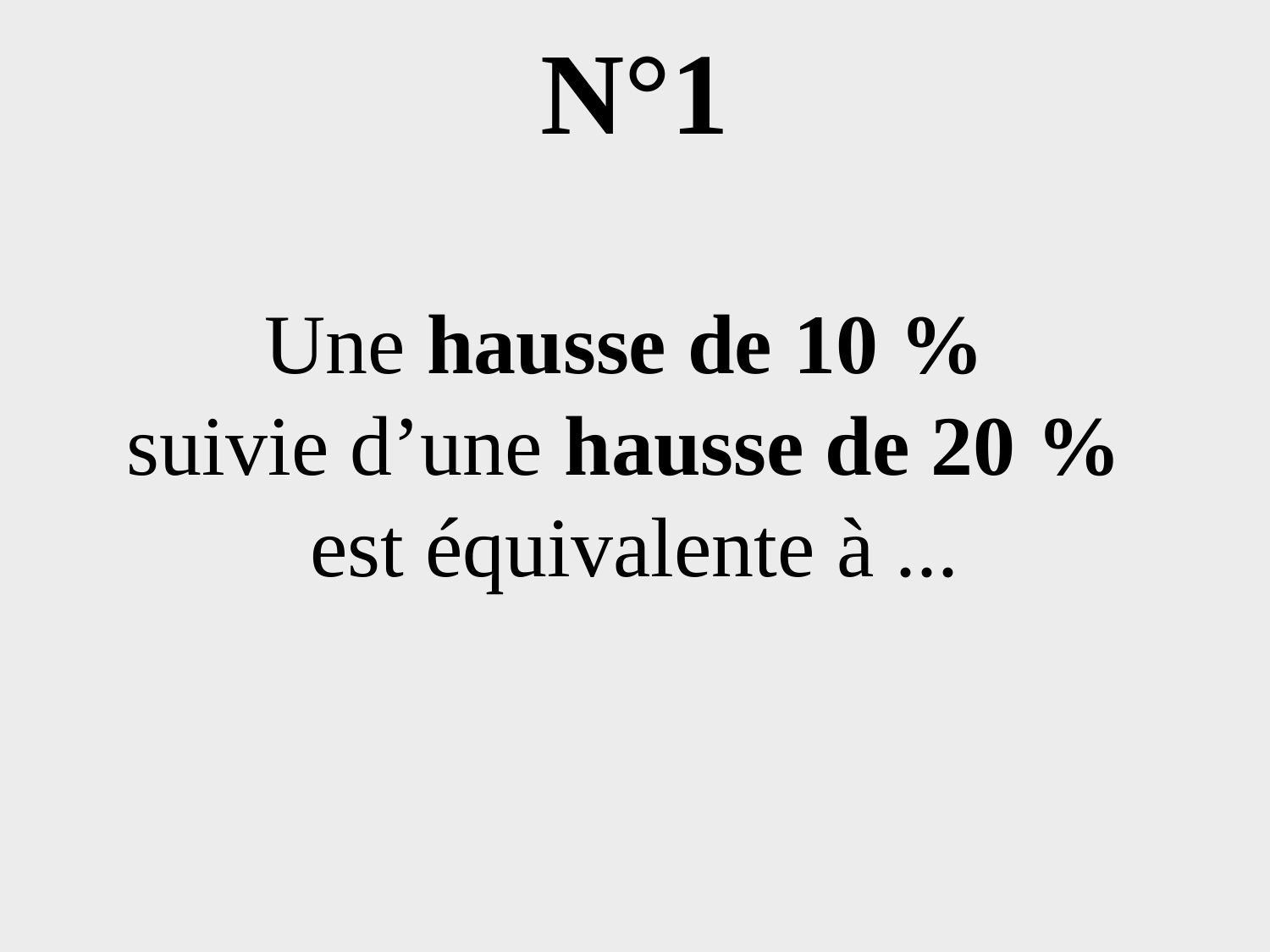

# N°1
Une hausse de 10 %
suivie d’une hausse de 20 %
est équivalente à ...